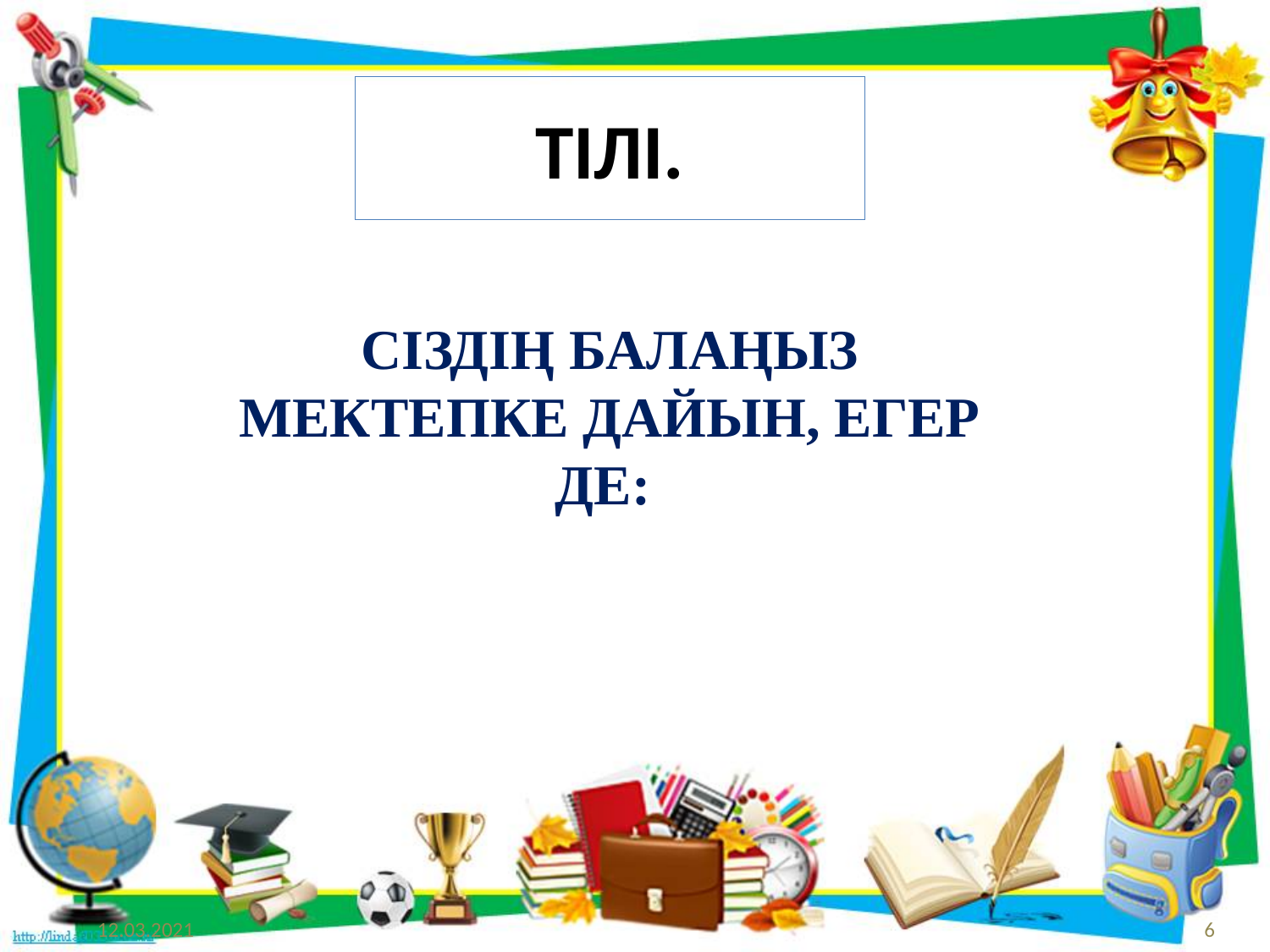

# ТІЛІ.
СІЗДІҢ БАЛАҢЫЗ МЕКТЕПКЕ ДАЙЫН, ЕГЕР ДЕ: